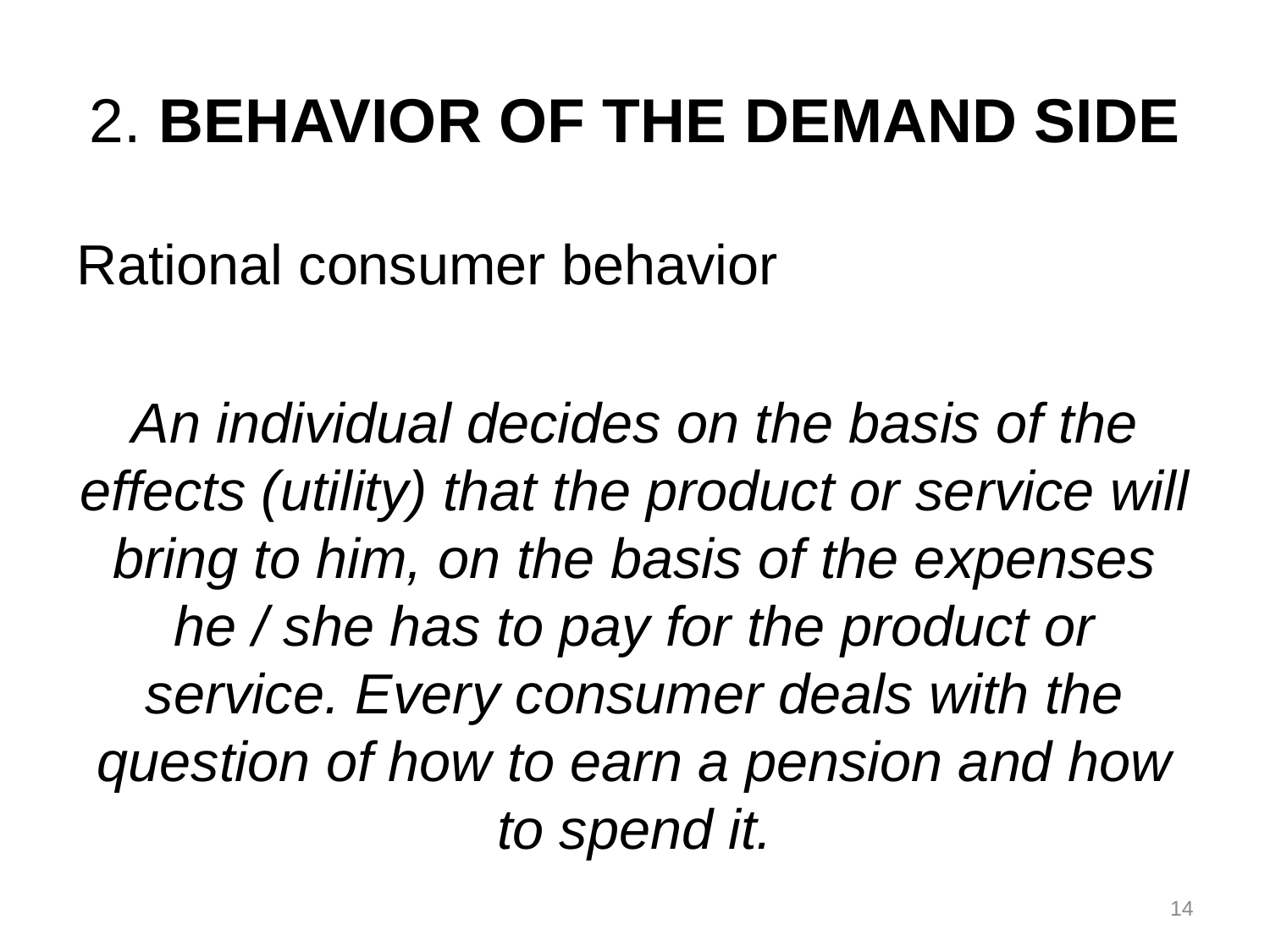

# 2. behavior of the demand side
Rational consumer behavior

An individual decides on the basis of the effects (utility) that the product or service will bring to him, on the basis of the expenses he / she has to pay for the product or service. Every consumer deals with the question of how to earn a pension and how to spend it.
14